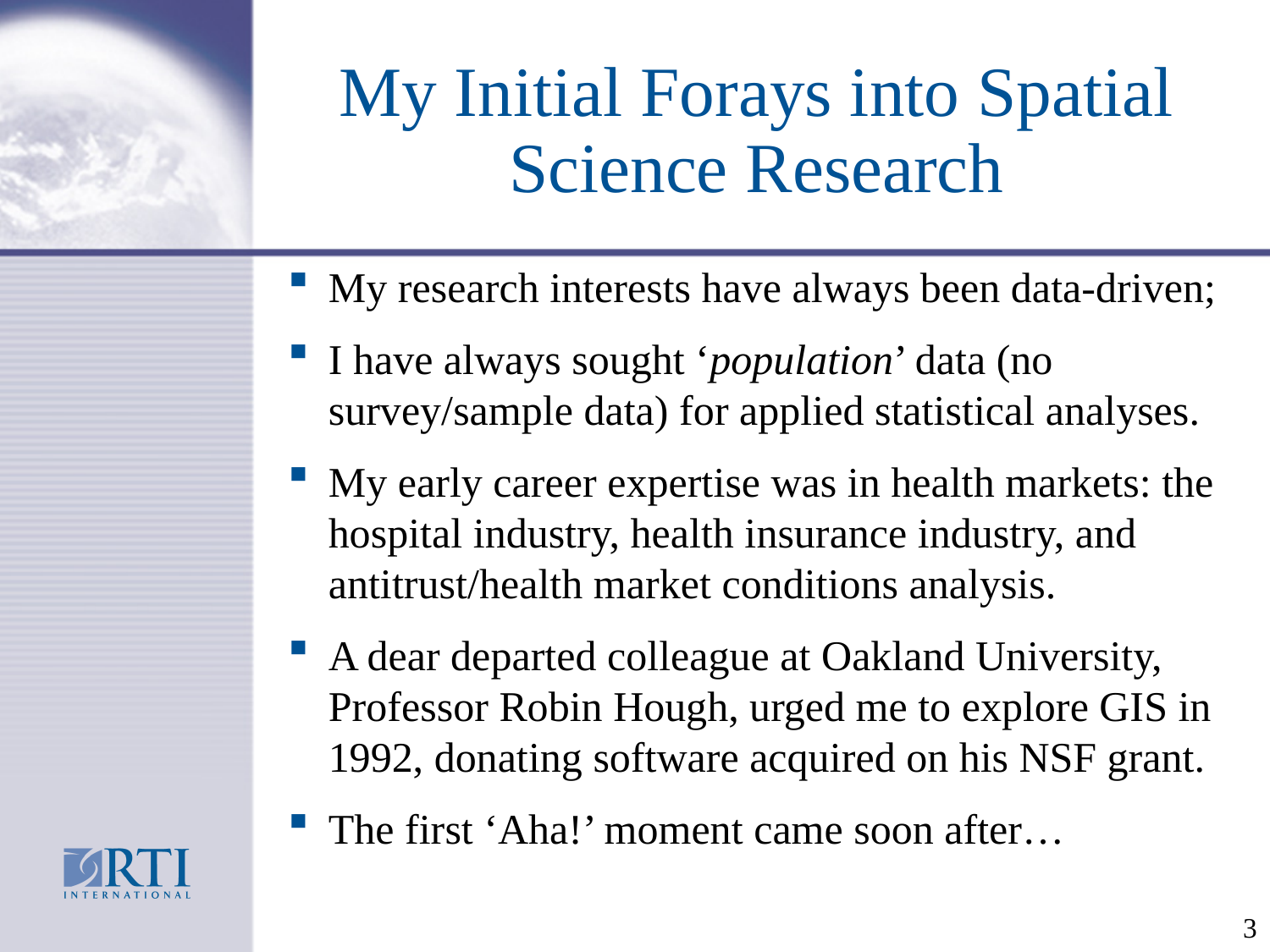

# My Initial Forays into Spatial Science Research
My research interests have always been data-driven;
I have always sought ‘population’ data (no survey/sample data) for applied statistical analyses.
My early career expertise was in health markets: the hospital industry, health insurance industry, and antitrust/health market conditions analysis.
A dear departed colleague at Oakland University, Professor Robin Hough, urged me to explore GIS in 1992, donating software acquired on his NSF grant.
The first ‘Aha!’ moment came soon after…

3